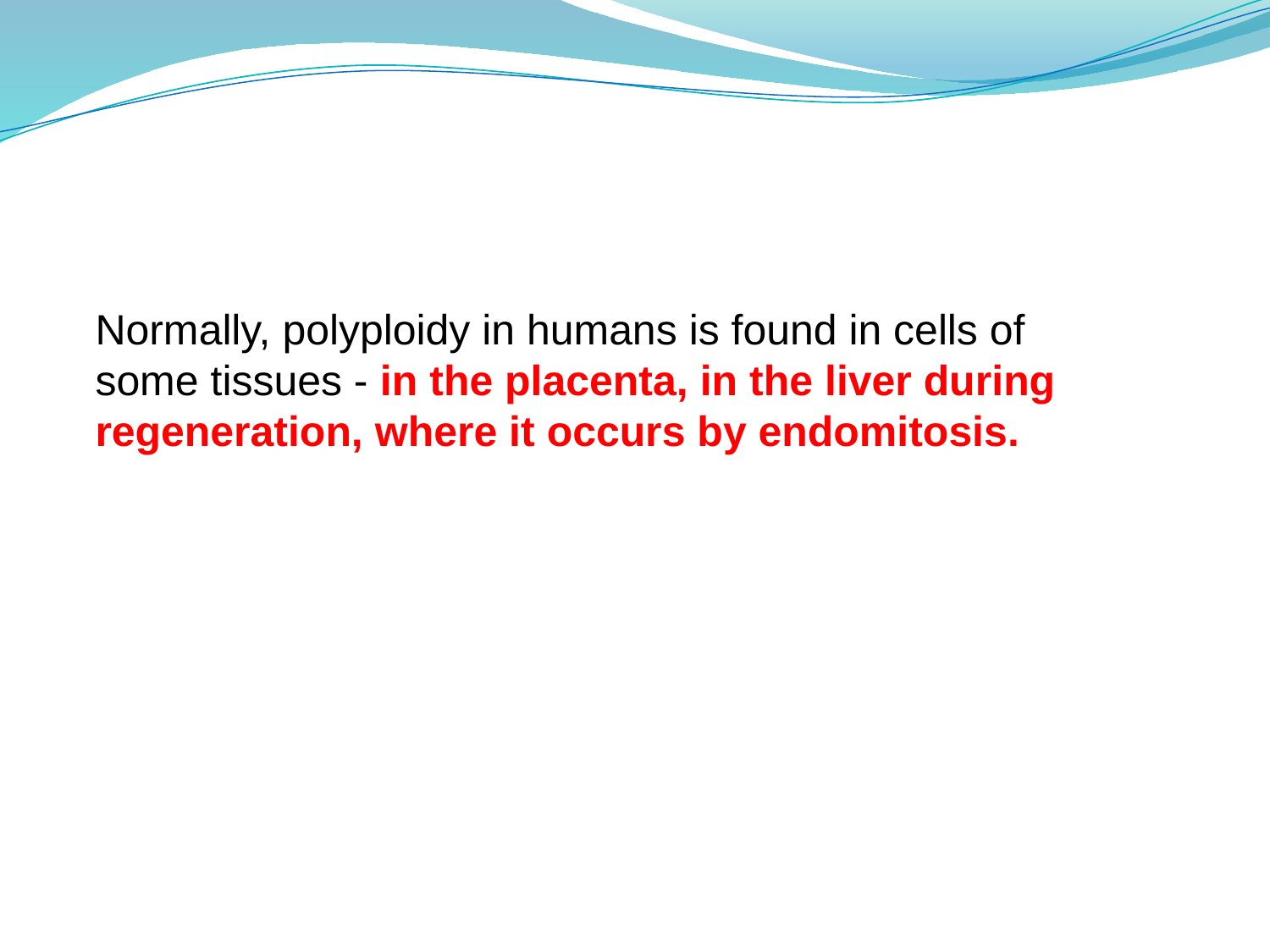

Normally, polyploidy in humans is found in cells of some tissues - in the placenta, in the liver during regeneration, where it occurs by endomitosis.